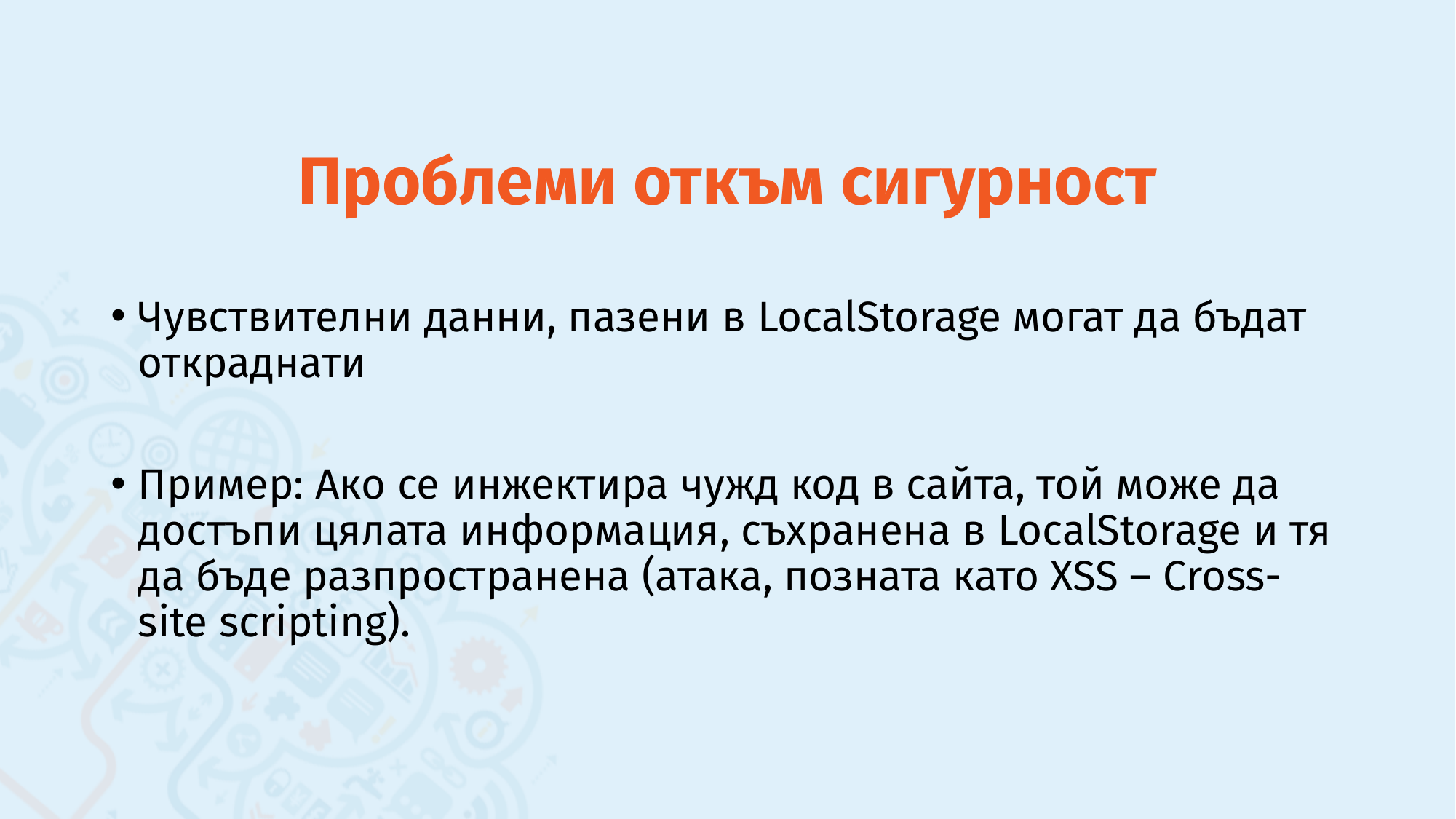

# Проблеми откъм сигурност
Чувствителни данни, пазени в LocalStorage могат да бъдат откраднати

Пример: Ако се инжектира чужд код в сайта, той може да достъпи цялата информация, съхранена в LocalStorage и тя да бъде разпространена (атака, позната като XSS – Cross-site scripting).